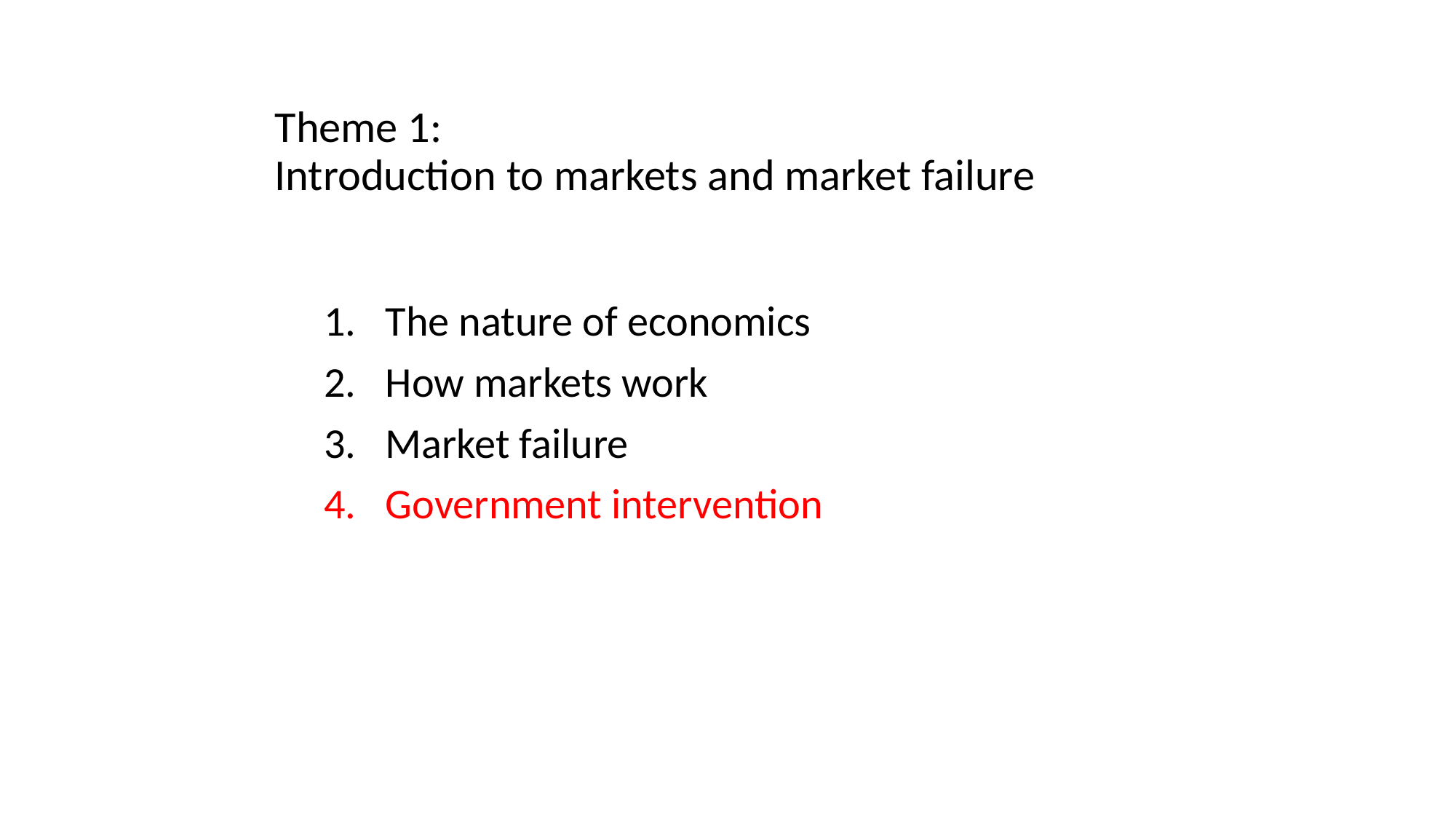

# Theme 1: Introduction to markets and market failure
The nature of economics
How markets work
Market failure
Government intervention